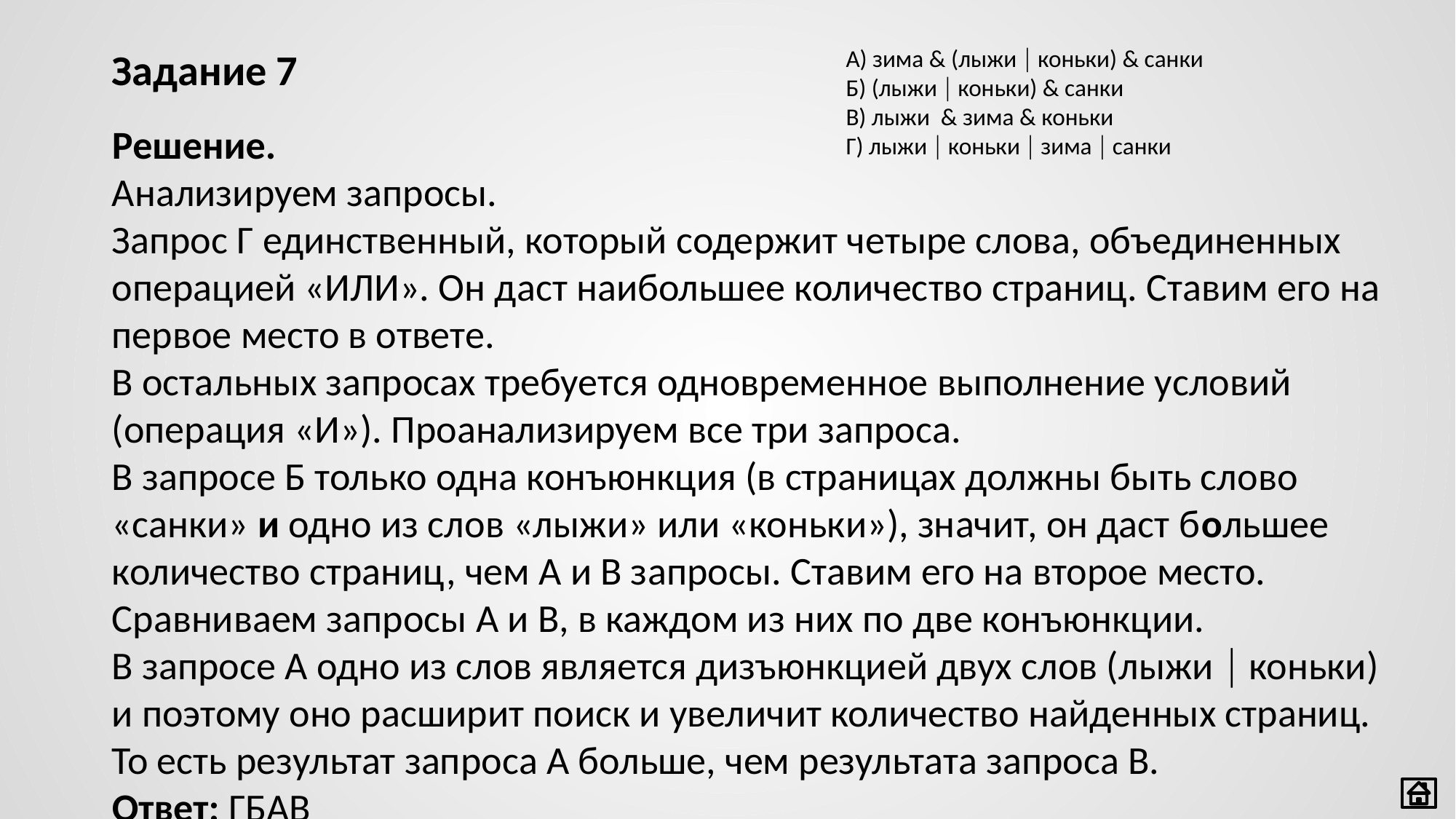

Задание 7
А) зима & (лыжи | коньки) & санки
Б) (лыжи | коньки) & санки
В) лыжи  & зима & коньки
Г) лыжи | коньки | зима | санки
Решение.
Анализируем запросы.
Запрос Г единственный, который содержит четыре слова, объединенных операцией «ИЛИ». Он даст наибольшее количество страниц. Ставим его на первое место в ответе.
В остальных запросах требуется одновременное выполнение условий (операция «И»). Проанализируем все три запроса.
В запросе Б только одна конъюнкция (в страницах должны быть слово «санки» и одно из слов «лыжи» или «коньки»), значит, он даст большее количество страниц, чем А и В запросы. Ставим его на второе место.
Сравниваем запросы А и В, в каждом из них по две конъюнкции.
В запросе А одно из слов является дизъюнкцией двух слов (лыжи | коньки) и поэтому оно расширит поиск и увеличит количество найденных страниц.  То есть результат запроса А больше, чем результата запроса В.       Ответ: ГБАВ